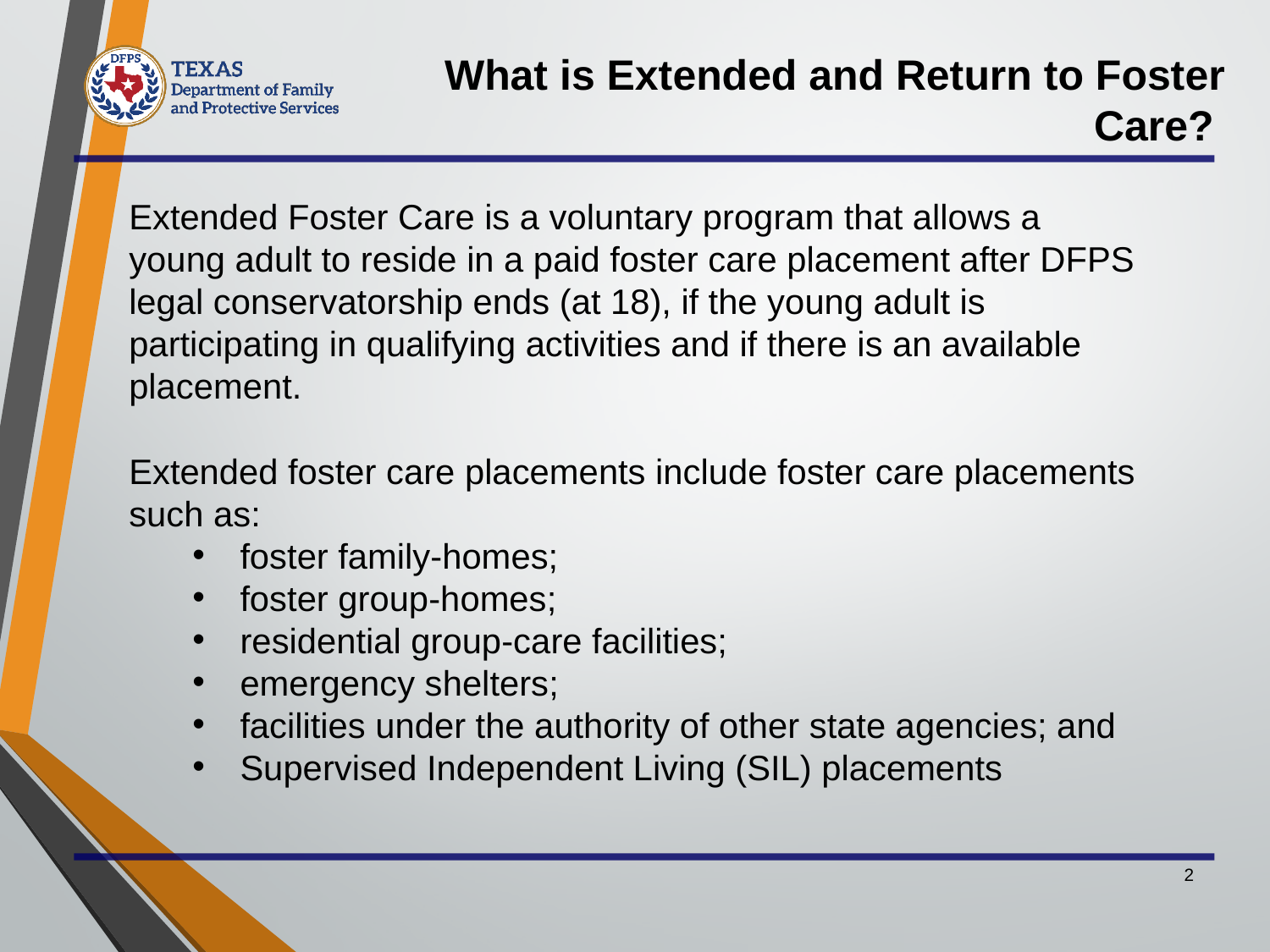

What is Extended and Return to Foster Care?
Extended Foster Care is a voluntary program that allows a young adult to reside in a paid foster care placement after DFPS legal conservatorship ends (at 18), if the young adult is participating in qualifying activities and if there is an available placement.

Extended foster care placements include foster care placements such as:
foster family-homes;
foster group-homes;
residential group-care facilities;
emergency shelters;
facilities under the authority of other state agencies; and
Supervised Independent Living (SIL) placements

2